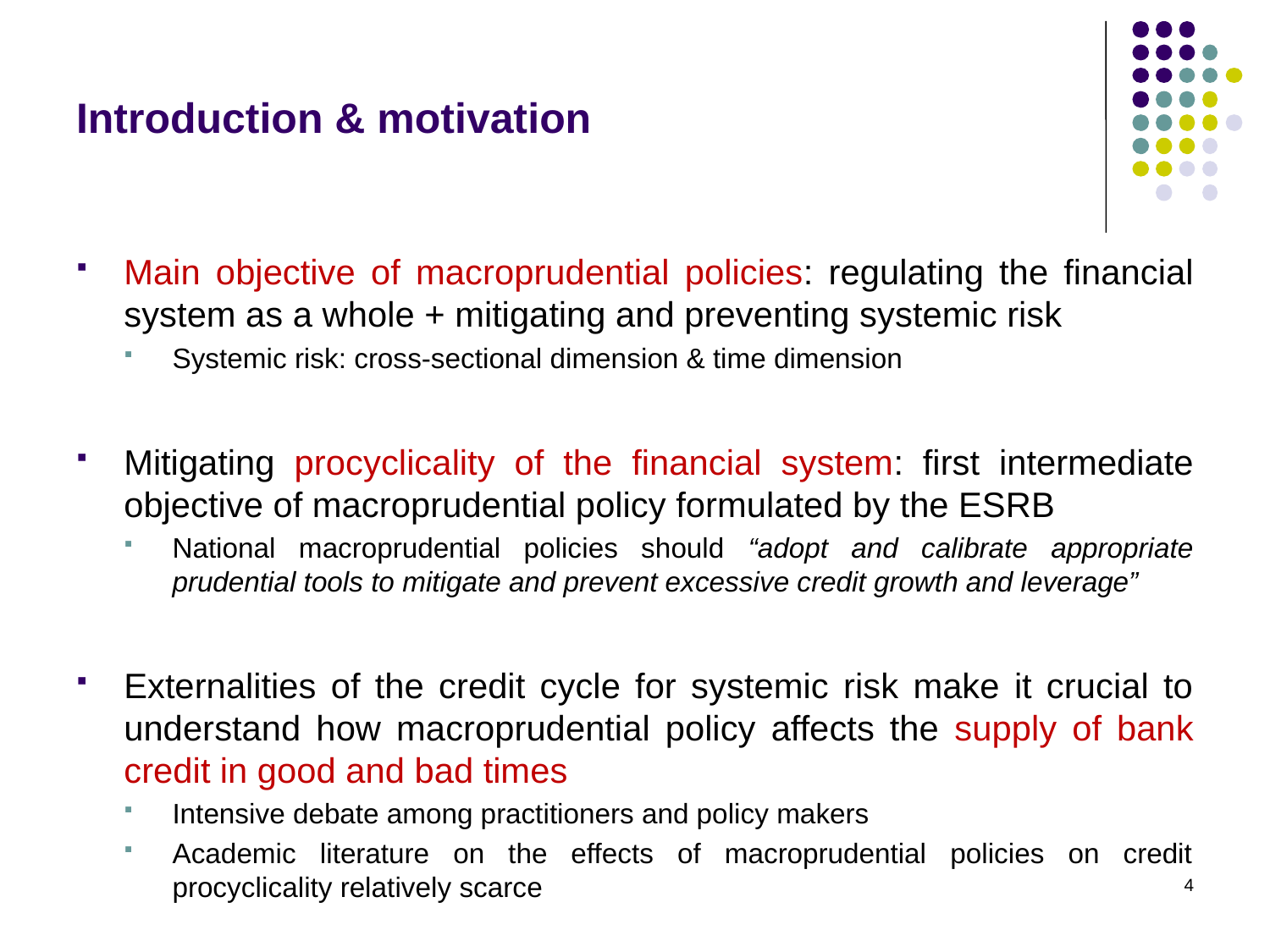

# Introduction & motivation
Main objective of macroprudential policies: regulating the financial system as a whole + mitigating and preventing systemic risk
Systemic risk: cross-sectional dimension & time dimension

Mitigating procyclicality of the financial system: first intermediate objective of macroprudential policy formulated by the ESRB
National macroprudential policies should “adopt and calibrate appropriate prudential tools to mitigate and prevent excessive credit growth and leverage”

Externalities of the credit cycle for systemic risk make it crucial to understand how macroprudential policy affects the supply of bank credit in good and bad times
Intensive debate among practitioners and policy makers
Academic literature on the effects of macroprudential policies on credit procyclicality relatively scarce

4